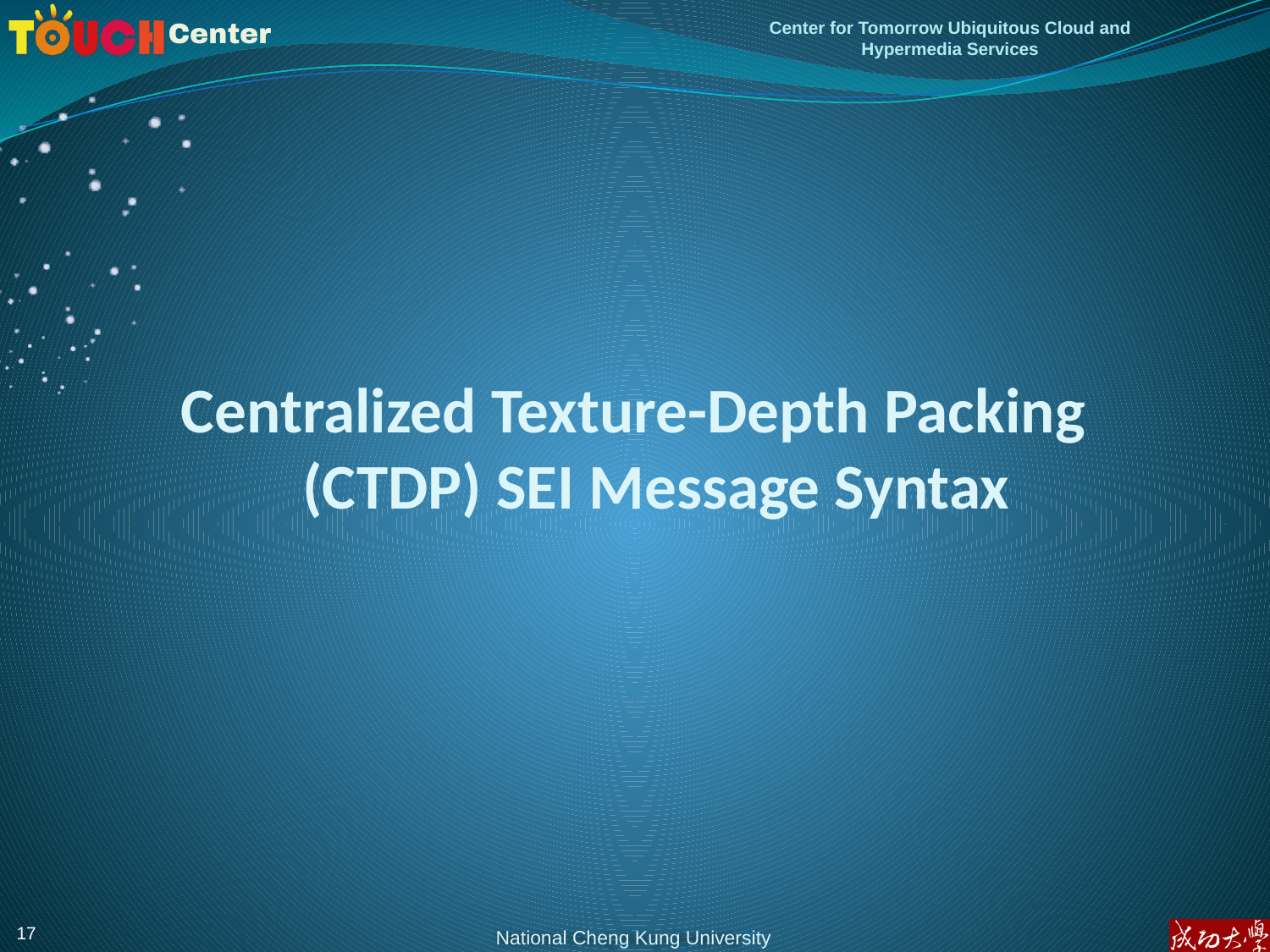

# Centralized Texture-Depth Packing (CTDP) SEI Message Syntax